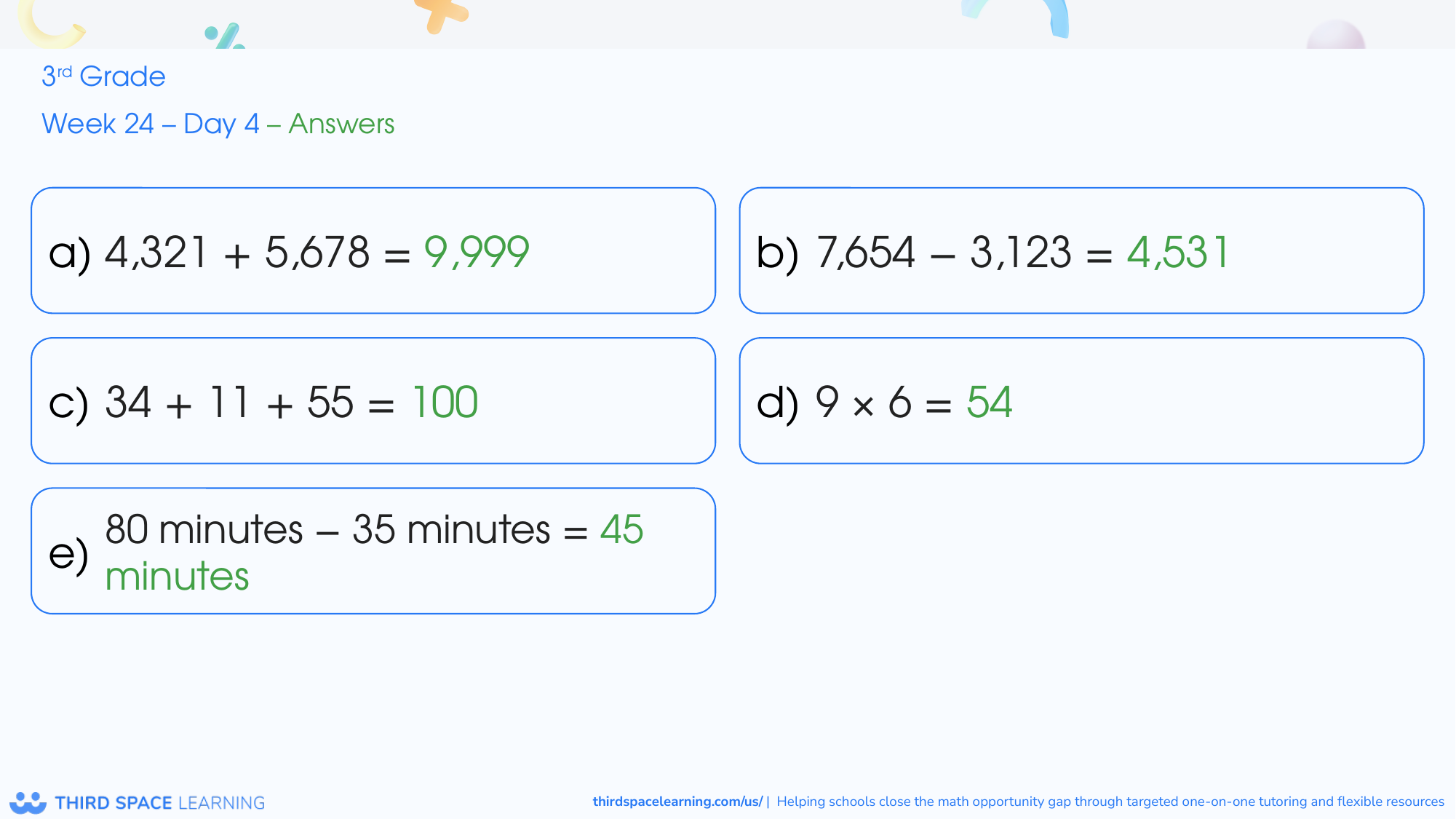

3rd Grade
Week 24 – Day 4 – Answers
4,321 + 5,678 = 9,999
7,654 − 3,123 = 4,531
34 + 11 + 55 = 100
9 × 6 = 54
80 minutes − 35 minutes = 45 minutes